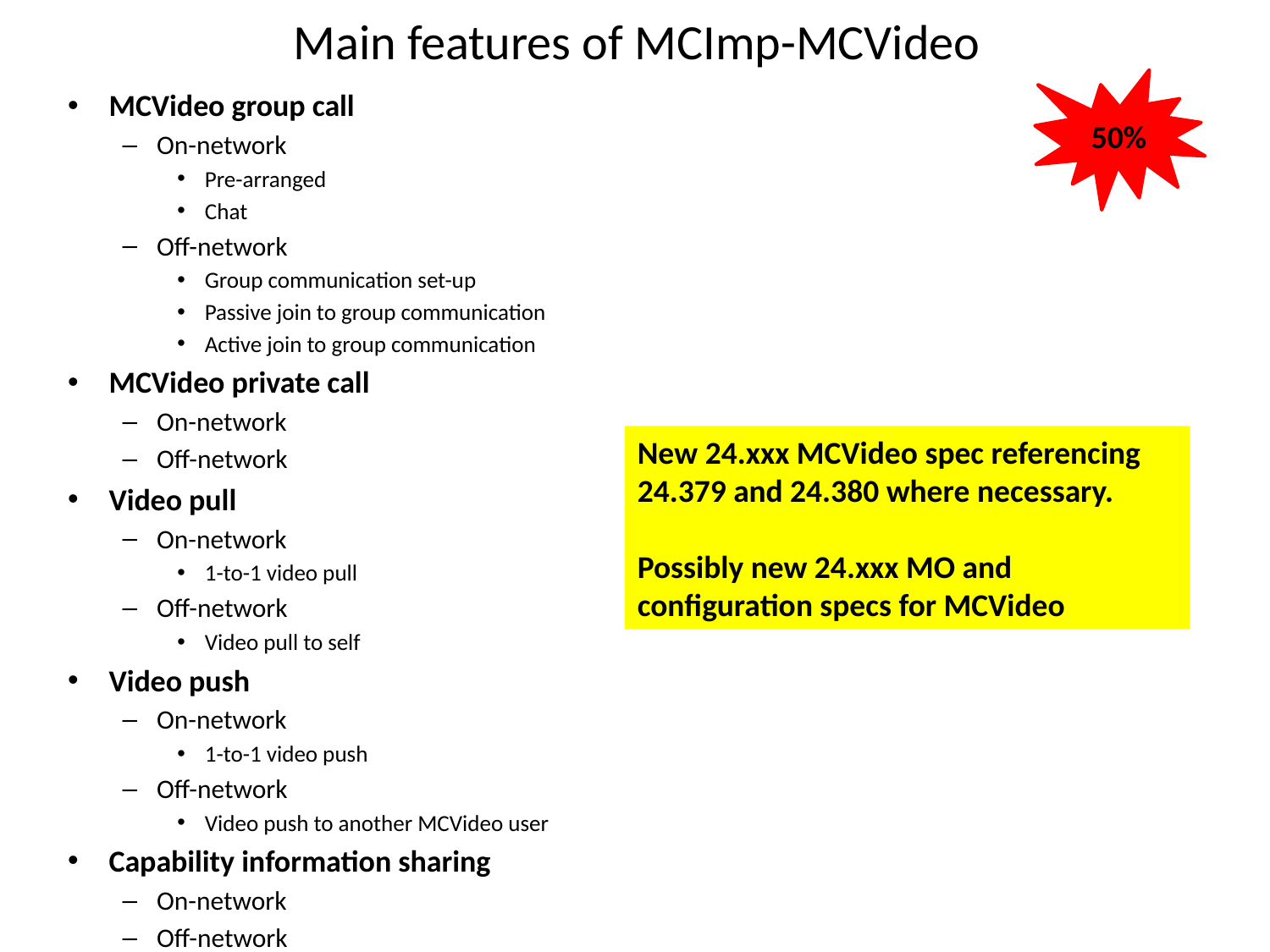

# Main features of MCImp-MCVideo
50%
MCVideo group call
On-network
Pre-arranged
Chat
Off-network
Group communication set-up
Passive join to group communication
Active join to group communication
MCVideo private call
On-network
Off-network
Video pull
On-network
1-to-1 video pull
Off-network
Video pull to self
Video push
On-network
1-to-1 video push
Off-network
Video push to another MCVideo user
Capability information sharing
On-network
Off-network
New 24.xxx MCVideo spec referencing 24.379 and 24.380 where necessary.

Possibly new 24.xxx MO and configuration specs for MCVideo